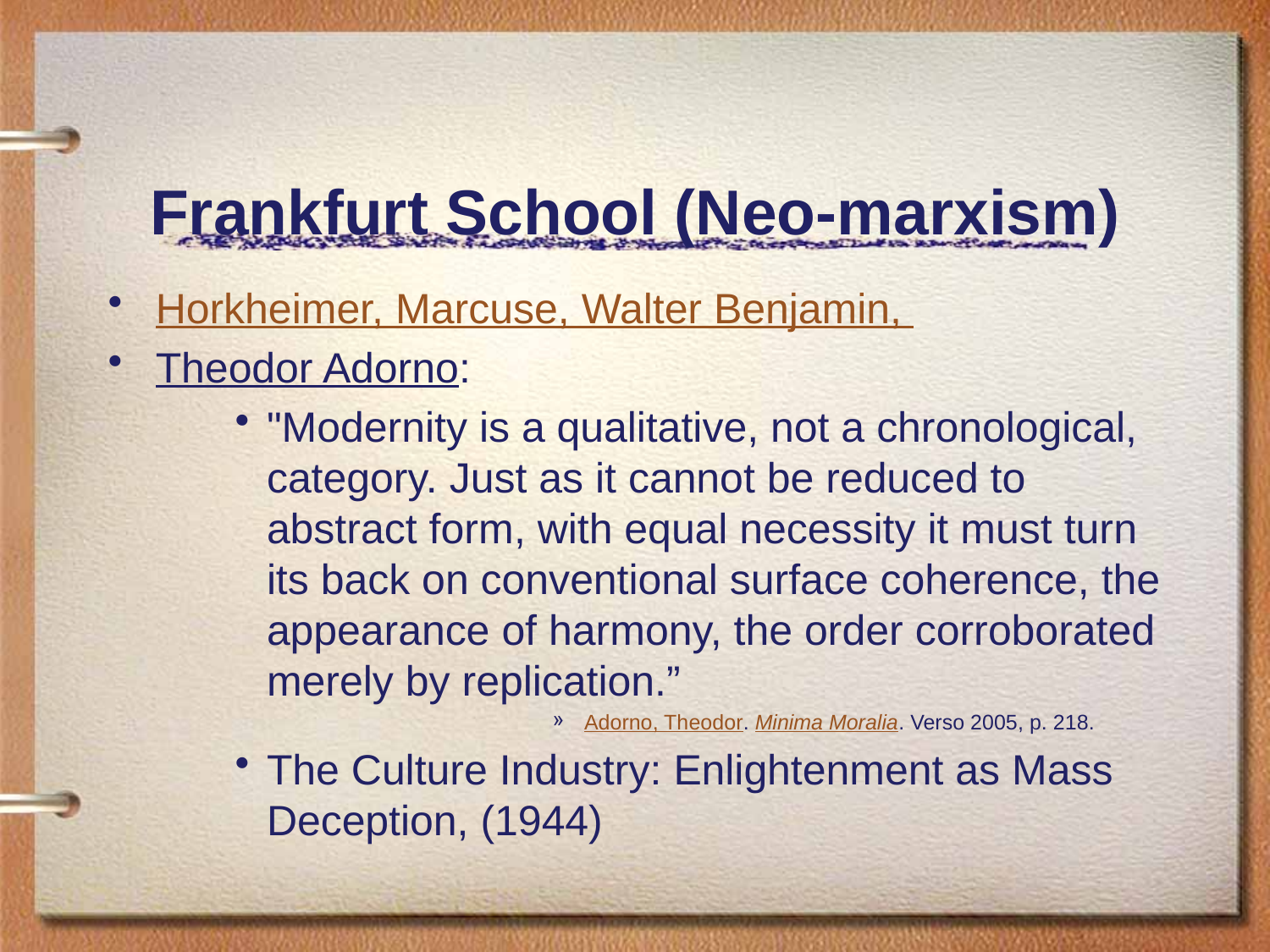

# Frankfurt School (Neo-marxism)
Horkheimer, Marcuse, Walter Benjamin,
Theodor Adorno:
"Modernity is a qualitative, not a chronological, category. Just as it cannot be reduced to abstract form, with equal necessity it must turn its back on conventional surface coherence, the appearance of harmony, the order corroborated merely by replication.”
Adorno, Theodor. Minima Moralia. Verso 2005, p. 218.
The Culture Industry: Enlightenment as Mass Deception, (1944)